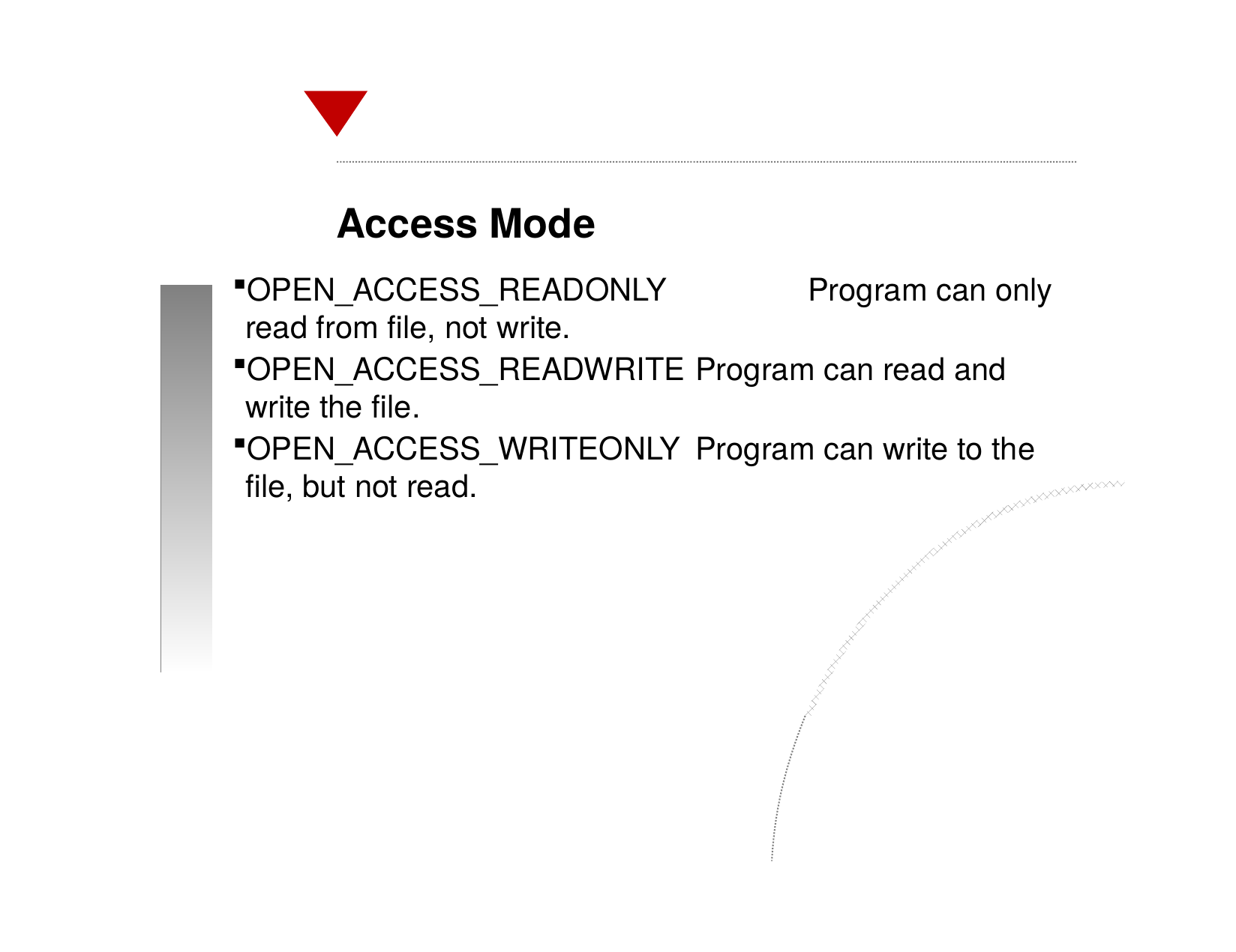

Access Mode
OPEN_ACCESS_READONLY		Program can only read from file, not write.
OPEN_ACCESS_READWRITE	Program can read and write the file.
OPEN_ACCESS_WRITEONLY	Program can write to the file, but not read.